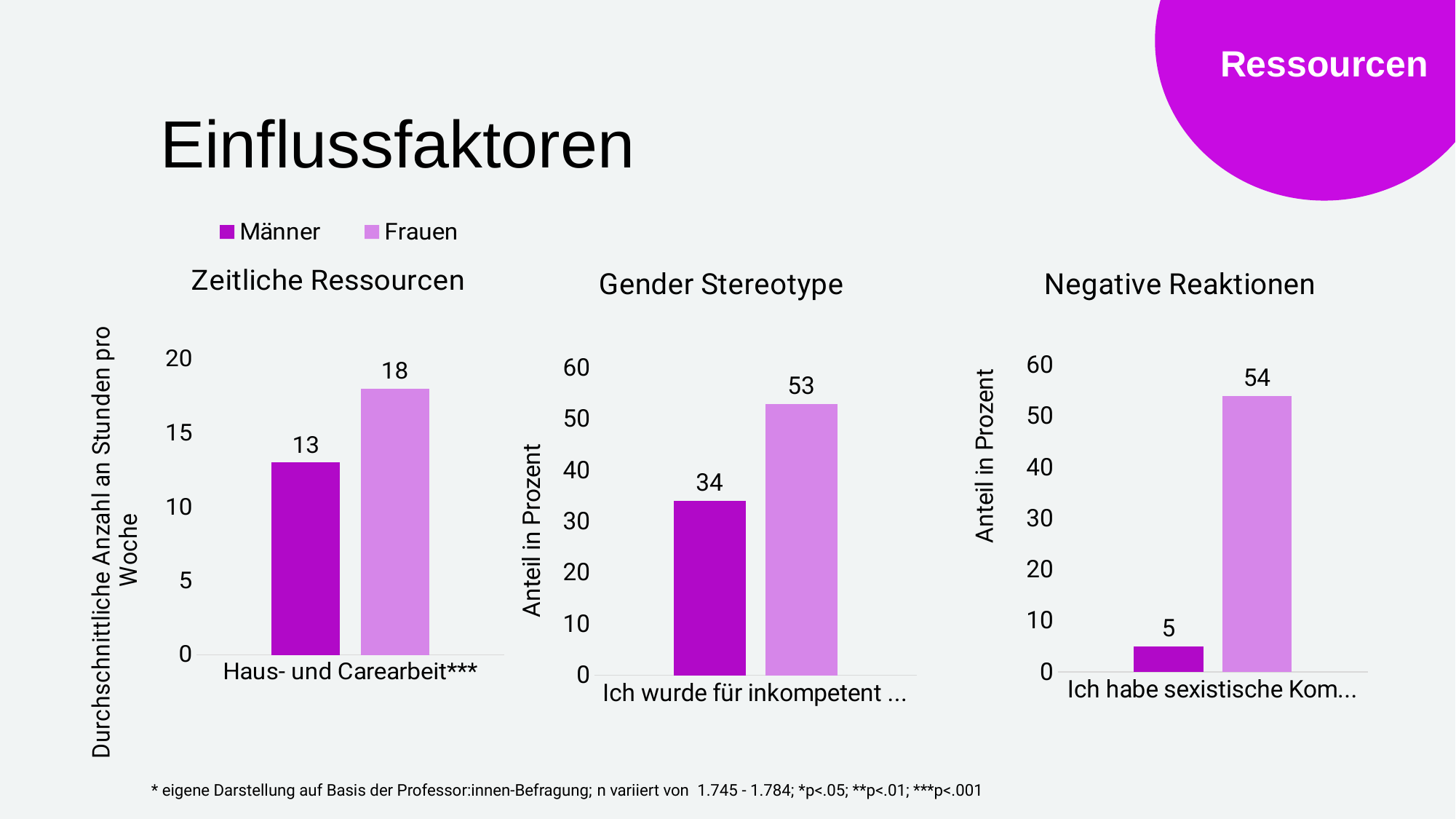

Ressourcen
Einflussfaktoren

### Chart: Zeitliche Ressourcen

| Category | Männer | Frauen |
|---|---|---|
| Haus- und Carearbeit*** | 13.0 | 18.0 |

### Chart: Gender Stereotype

| Category | Männer | Frauen |
|---|---|---|
| Ich wurde für inkompetent gehalten.*** | 34.0 | 53.0 |

### Chart: Negative Reaktionen

| Category | Männer | Frauen |
|---|---|---|
| Ich habe sexistische Kommentare erhalten.*** | 5.0 | 54.0 |
* eigene Darstellung auf Basis der Professor:innen-Befragung; n variiert von  1.745 - 1.784; *p<.05; **p<.01; ***p<.001